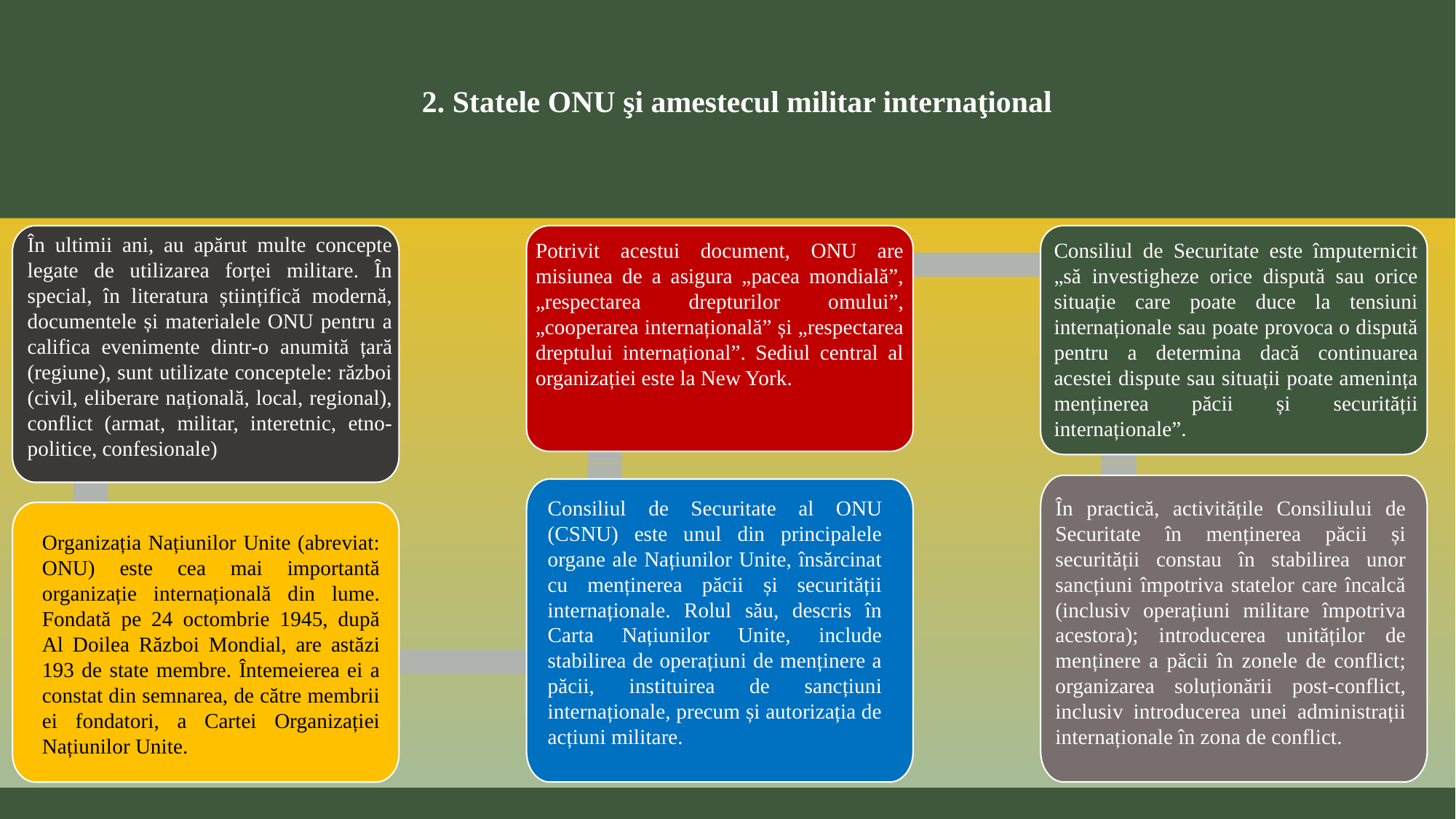

2. Statele ONU şi amestecul militar internaţional

În ultimii ani, au apărut multe concepte legate de utilizarea forței militare. În special, în literatura științifică modernă, documentele și materialele ONU pentru a califica evenimente dintr-o anumită țară (regiune), sunt utilizate conceptele: război (civil, eliberare națională, local, regional), conflict (armat, militar, interetnic, etno-politice, confesionale)
Consiliul de Securitate este împuternicit „să investigheze orice dispută sau orice situație care poate duce la tensiuni internaționale sau poate provoca o dispută pentru a determina dacă continuarea acestei dispute sau situații poate amenința menținerea păcii și securității internaționale”.
Potrivit acestui document, ONU are misiunea de a asigura „pacea mondială”, „respectarea drepturilor omului”, „cooperarea internațională” și „respectarea dreptului internațional”. Sediul central al organizației este la New York.
Consiliul de Securitate al ONU (CSNU) este unul din principalele organe ale Națiunilor Unite, însărcinat cu menținerea păcii și securității internaționale. Rolul său, descris în Carta Națiunilor Unite, include stabilirea de operațiuni de menținere a păcii, instituirea de sancțiuni internaționale, precum și autorizația de acțiuni militare.
În practică, activitățile Consiliului de Securitate în menținerea păcii și securității constau în stabilirea unor sancțiuni împotriva statelor care încalcă (inclusiv operațiuni militare împotriva acestora); introducerea unităților de menținere a păcii în zonele de conflict; organizarea soluționării post-conflict, inclusiv introducerea unei administrații internaționale în zona de conflict.
Organizația Națiunilor Unite (abreviat: ONU) este cea mai importantă organizație internațională din lume. Fondată pe 24 octombrie 1945, după Al Doilea Război Mondial, are astăzi 193 de state membre. Întemeierea ei a constat din semnarea, de către membrii ei fondatori, a Cartei Organizației Națiunilor Unite.